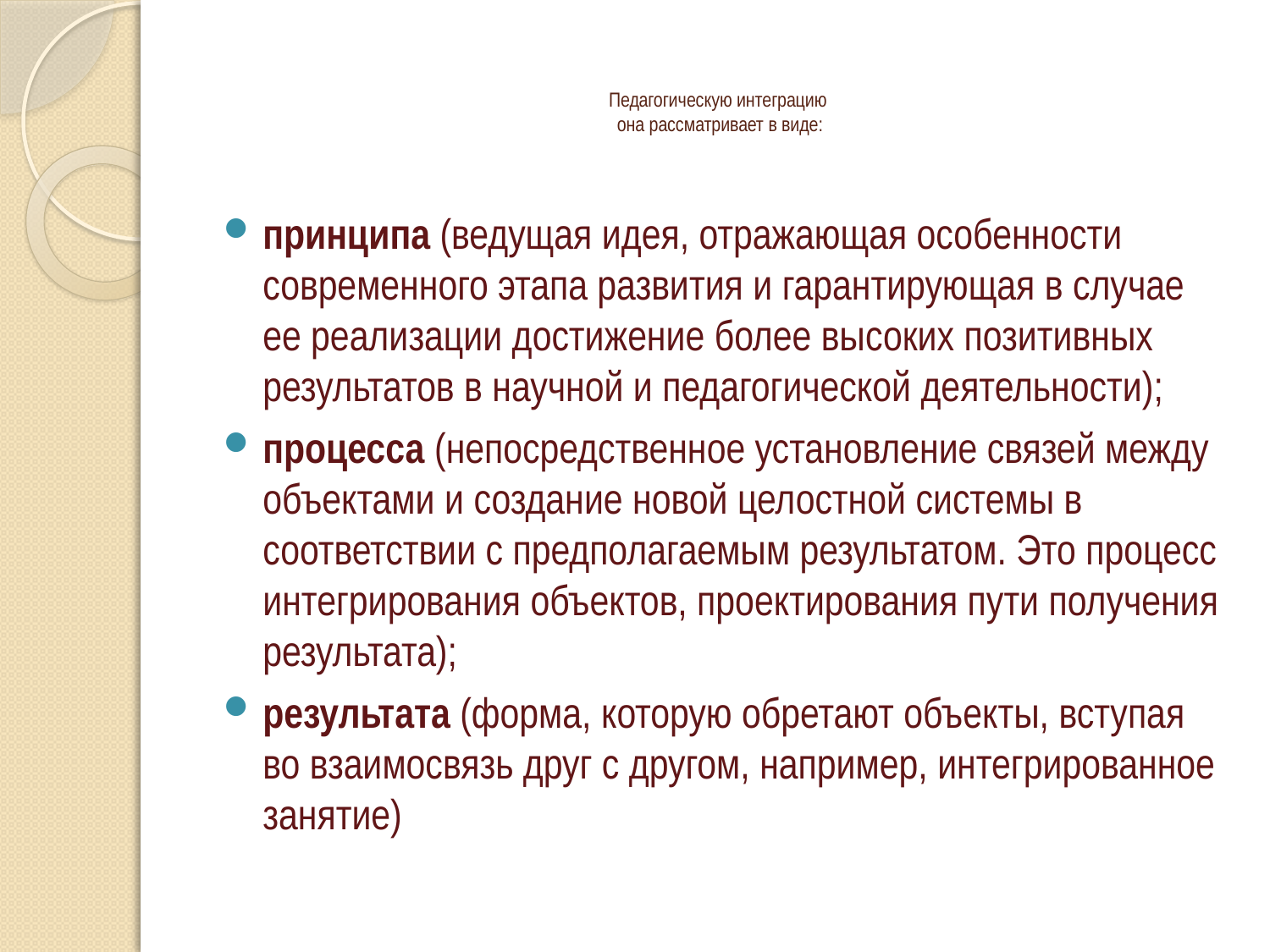

# Педагогическую интеграцию она рассматривает в виде:
принципа (ведущая идея, отражающая особенности современного этапа развития и гарантирующая в случае ее реализации достижение более высоких позитивных результатов в научной и педагогической деятельности);
процесса (непосредственное установление связей между объектами и создание новой целостной системы в соответствии с предполагаемым результатом. Это процесс интегрирования объектов, проектирования пути получения результата);
результата (форма, которую обретают объекты, вступая во взаимосвязь друг с другом, например, интегрированное занятие)